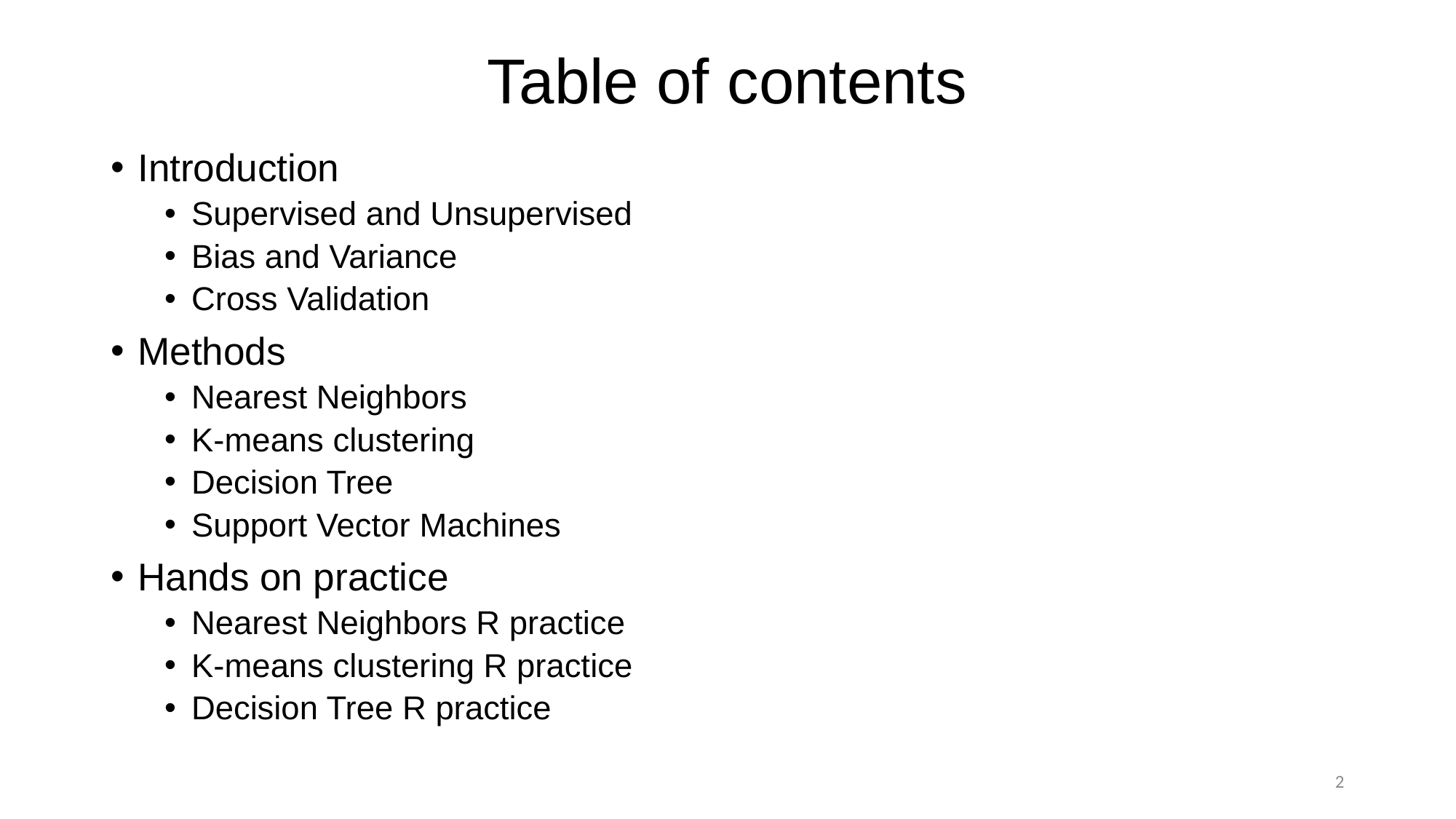

# Table of contents
Introduction
Supervised and Unsupervised
Bias and Variance
Cross Validation
Methods
Nearest Neighbors
K-means clustering
Decision Tree
Support Vector Machines
Hands on practice
Nearest Neighbors R practice
K-means clustering R practice
Decision Tree R practice
2